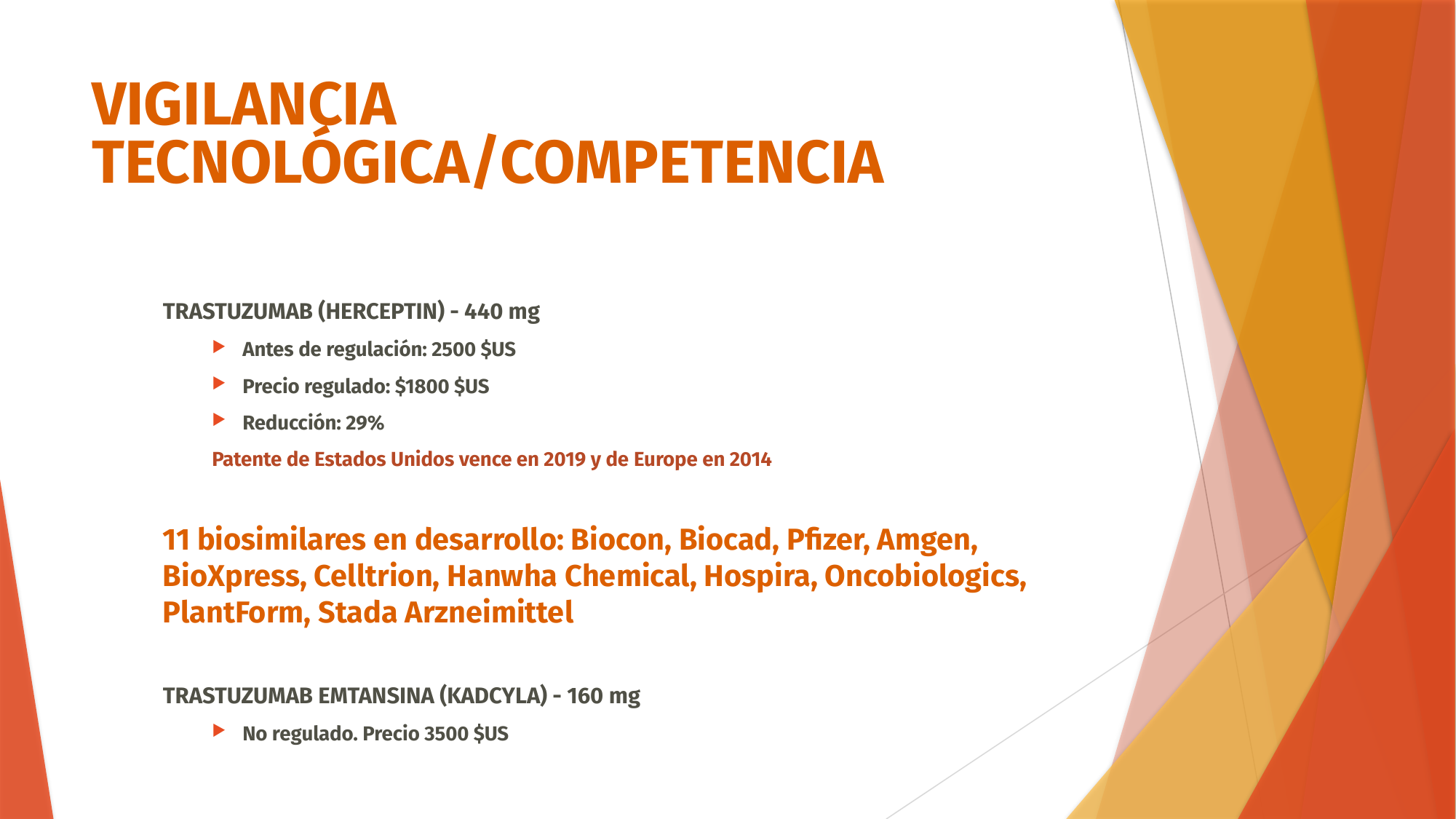

# VIGILANCIA TECNOLÓGICA/COMPETENCIA
TRASTUZUMAB (HERCEPTIN) - 440 mg
Antes de regulación: 2500 $US
Precio regulado: $1800 $US
Reducción: 29%
Patente de Estados Unidos vence en 2019 y de Europe en 2014

11 biosimilares en desarrollo: Biocon, Biocad, Pfizer, Amgen, BioXpress, Celltrion, Hanwha Chemical, Hospira, Oncobiologics, PlantForm, Stada Arzneimittel

TRASTUZUMAB EMTANSINA (KADCYLA) - 160 mg
No regulado. Precio 3500 $US